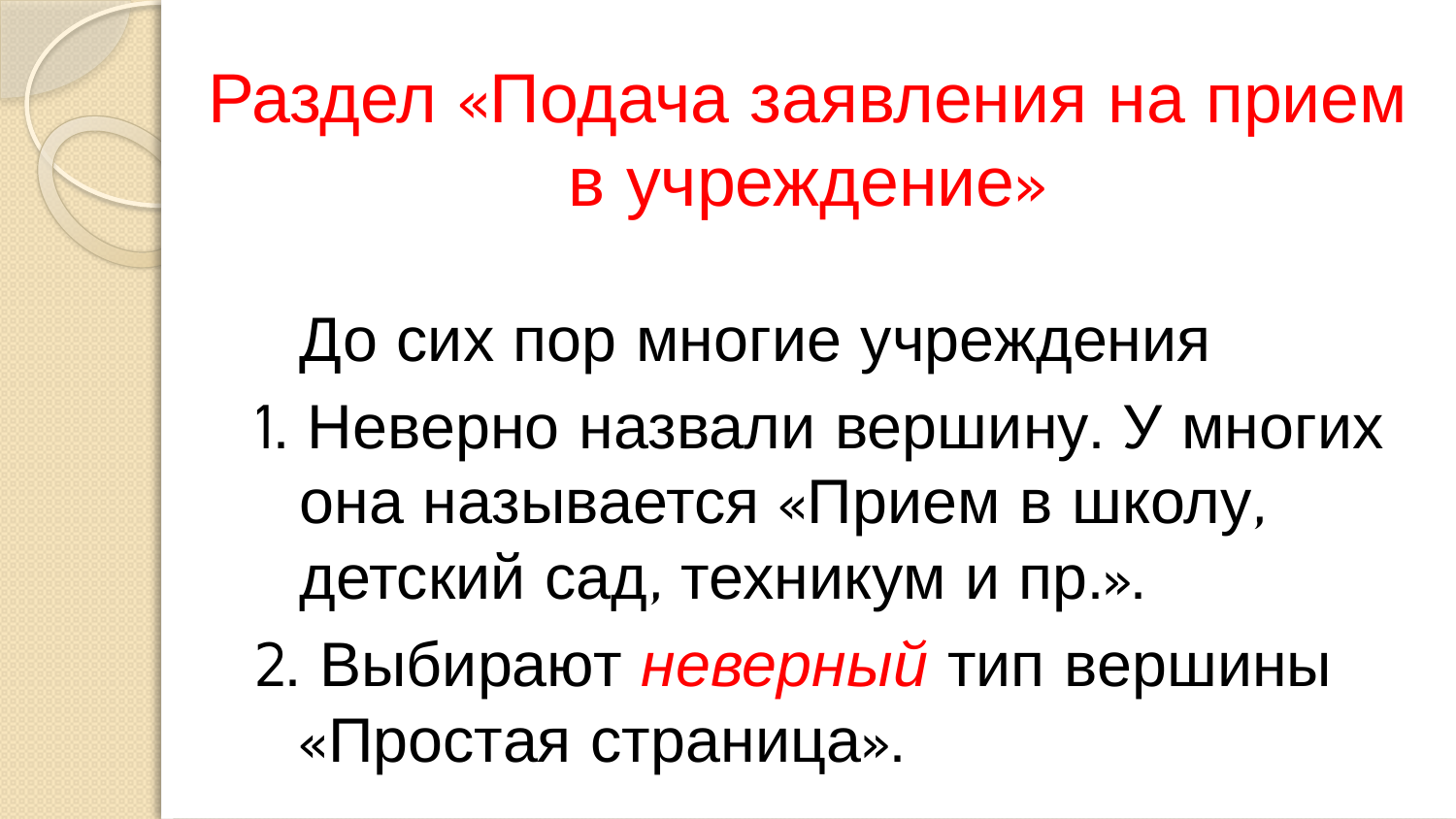

# Раздел «Подача заявления на прием в учреждение»
До сих пор многие учреждения
1. Неверно назвали вершину. У многих она называется «Прием в школу, детский сад, техникум и пр.».
2. Выбирают неверный тип вершины «Простая страница».